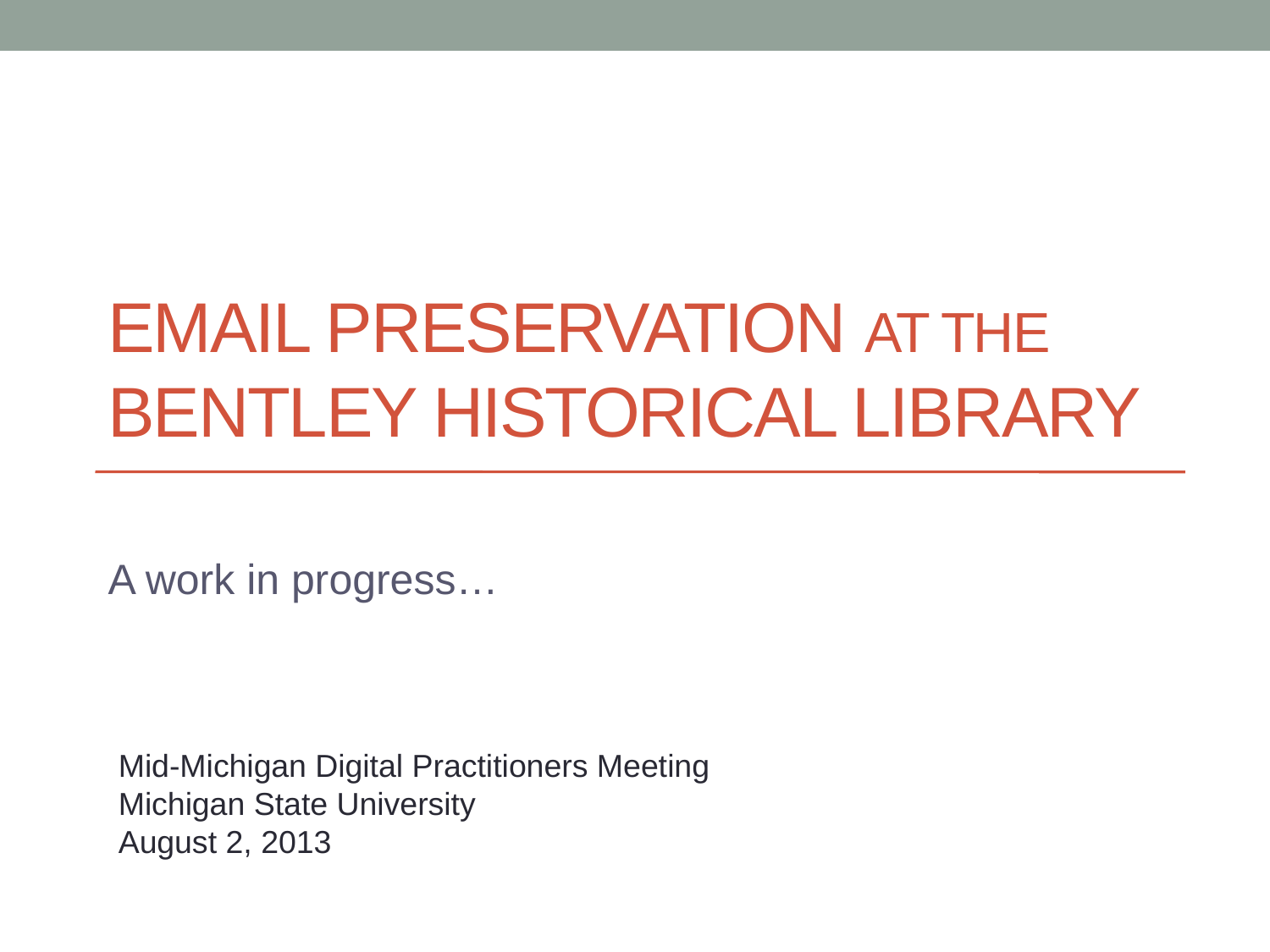

# Email Preservation at the Bentley Historical Library

A work in progress…
Mid-Michigan Digital Practitioners Meeting
Michigan State University
August 2, 2013